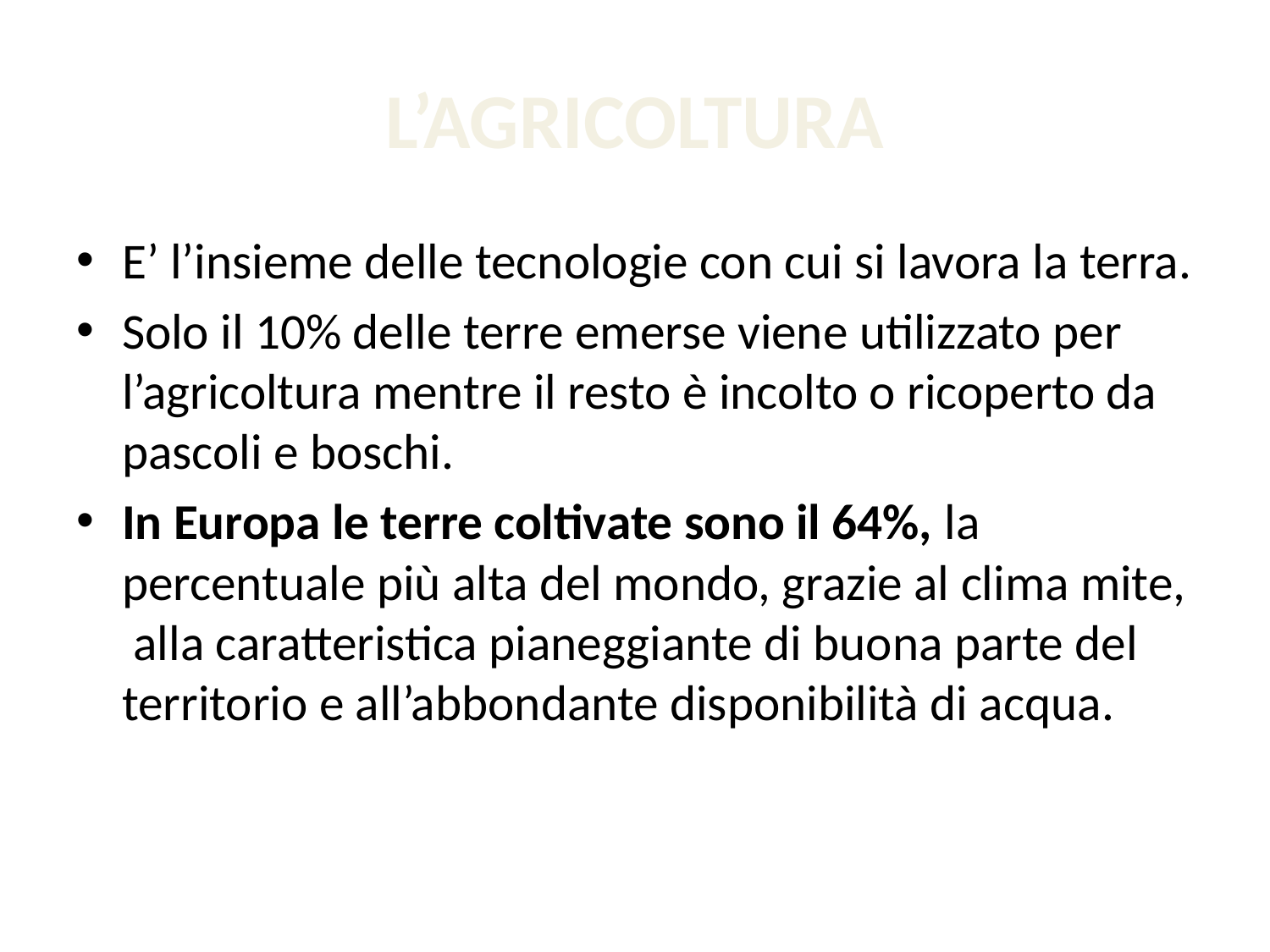

# L’AGRICOLTURA
E’ l’insieme delle tecnologie con cui si lavora la terra.
Solo il 10% delle terre emerse viene utilizzato per l’agricoltura mentre il resto è incolto o ricoperto da pascoli e boschi.
In Europa le terre coltivate sono il 64%, la percentuale più alta del mondo, grazie al clima mite,  alla caratteristica pianeggiante di buona parte del territorio e all’abbondante disponibilità di acqua.